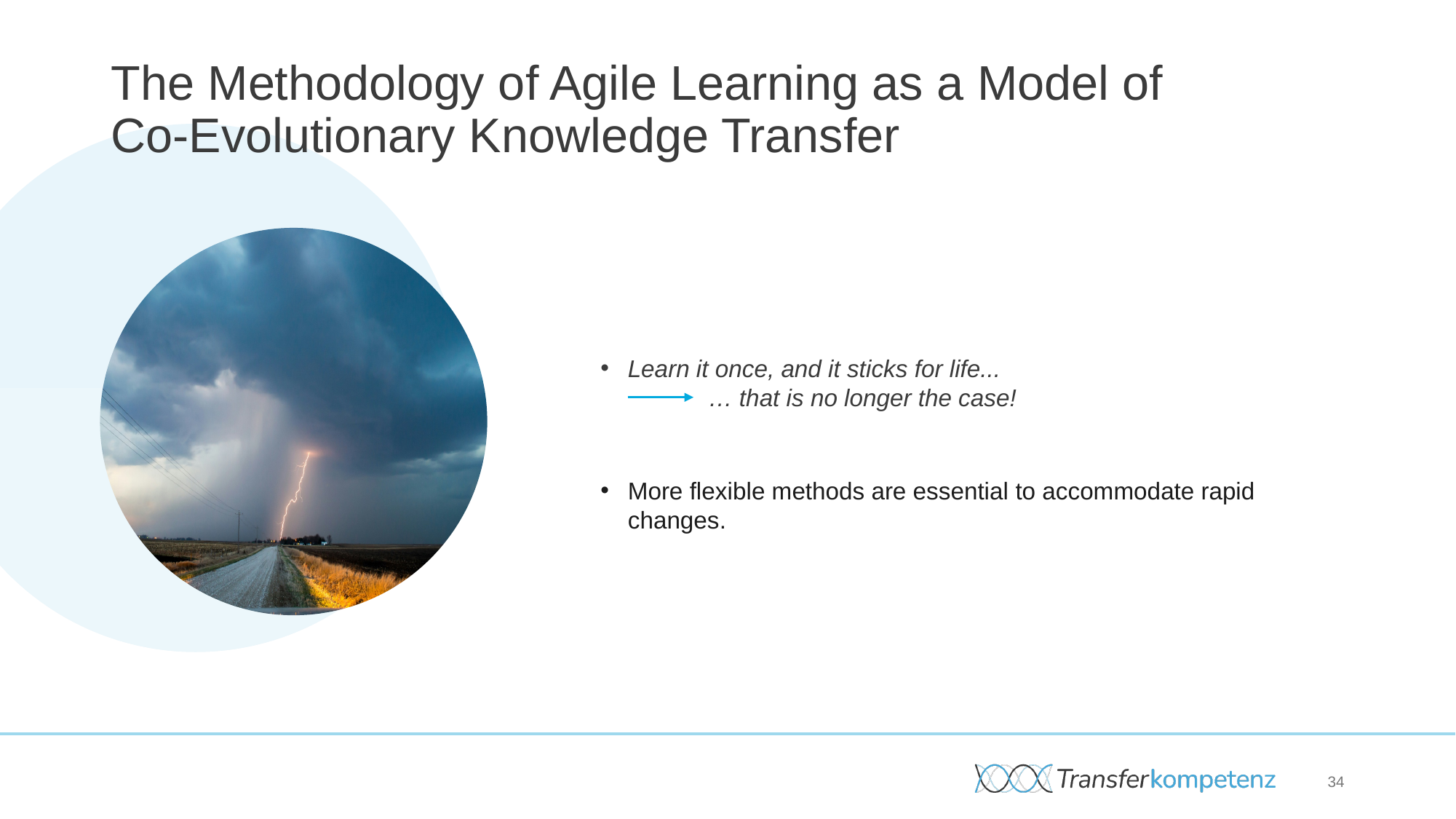

# The Methodology of Agile Learning as a Model of Co-Evolutionary Knowledge Transfer

Learn it once, and it sticks for life...
            … that is no longer the case!
More flexible methods are essential to accommodate rapid changes.

34